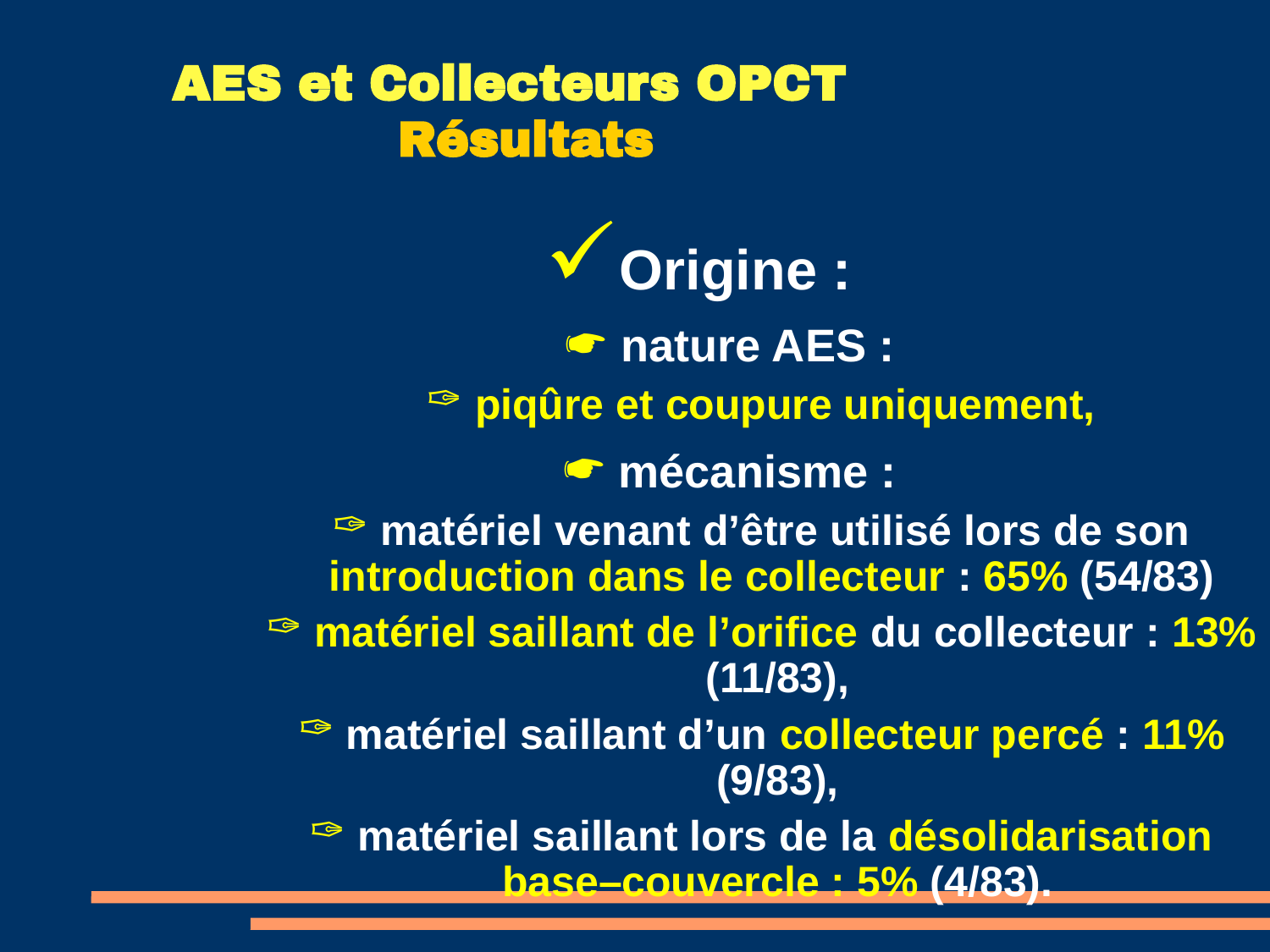

AES et Collecteurs OPCT
 Résultats
Origine :
 nature AES :
 piqûre et coupure uniquement,
 mécanisme :
 matériel venant d’être utilisé lors de son introduction dans le collecteur : 65% (54/83)
 matériel saillant de l’orifice du collecteur : 13% (11/83),
 matériel saillant d’un collecteur percé : 11% (9/83),
 matériel saillant lors de la désolidarisation base–couvercle : 5% (4/83).